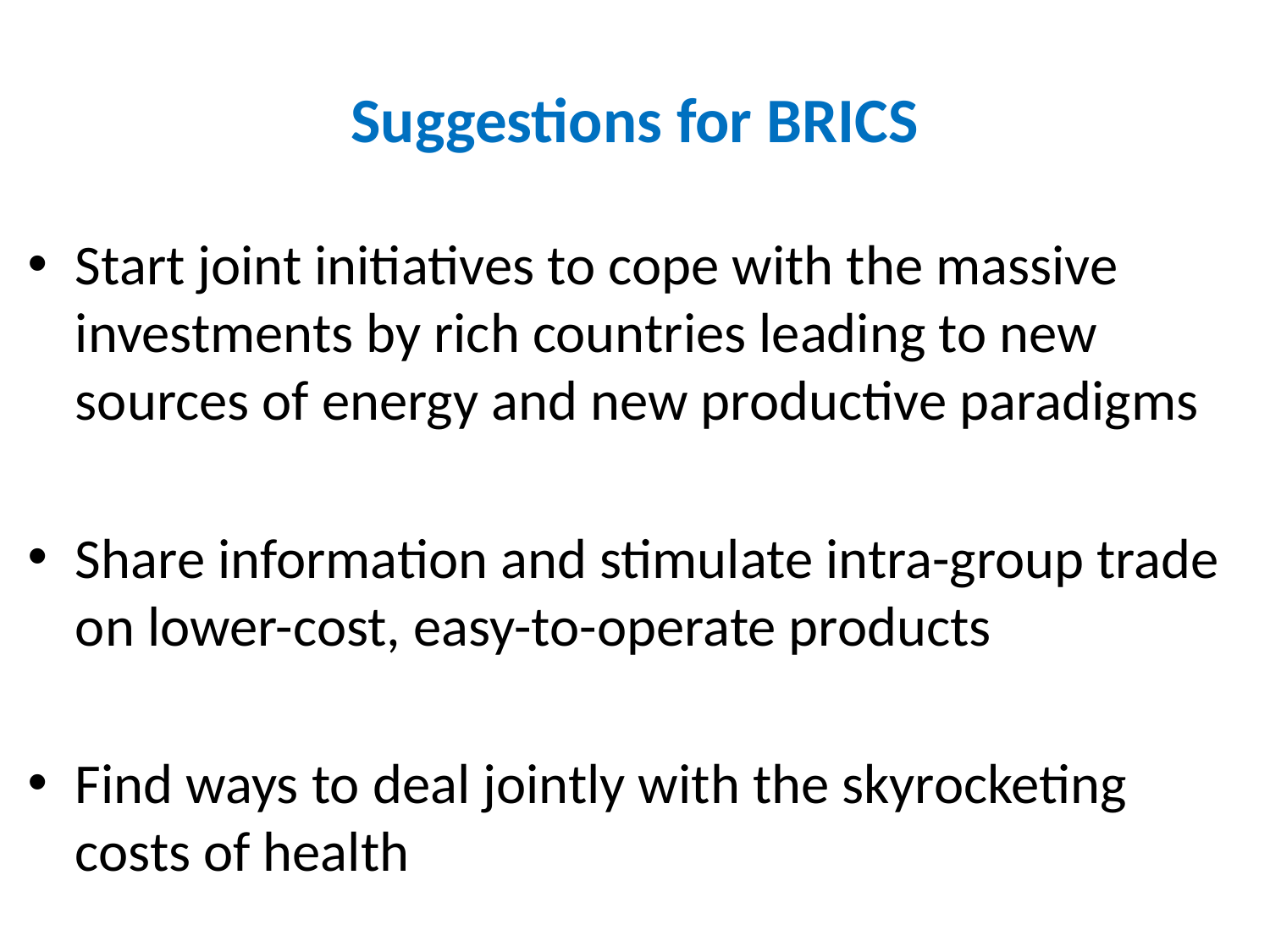

# Suggestions for BRICS
Start joint initiatives to cope with the massive investments by rich countries leading to new sources of energy and new productive paradigms

Share information and stimulate intra-group trade on lower-cost, easy-to-operate products

Find ways to deal jointly with the skyrocketing costs of health